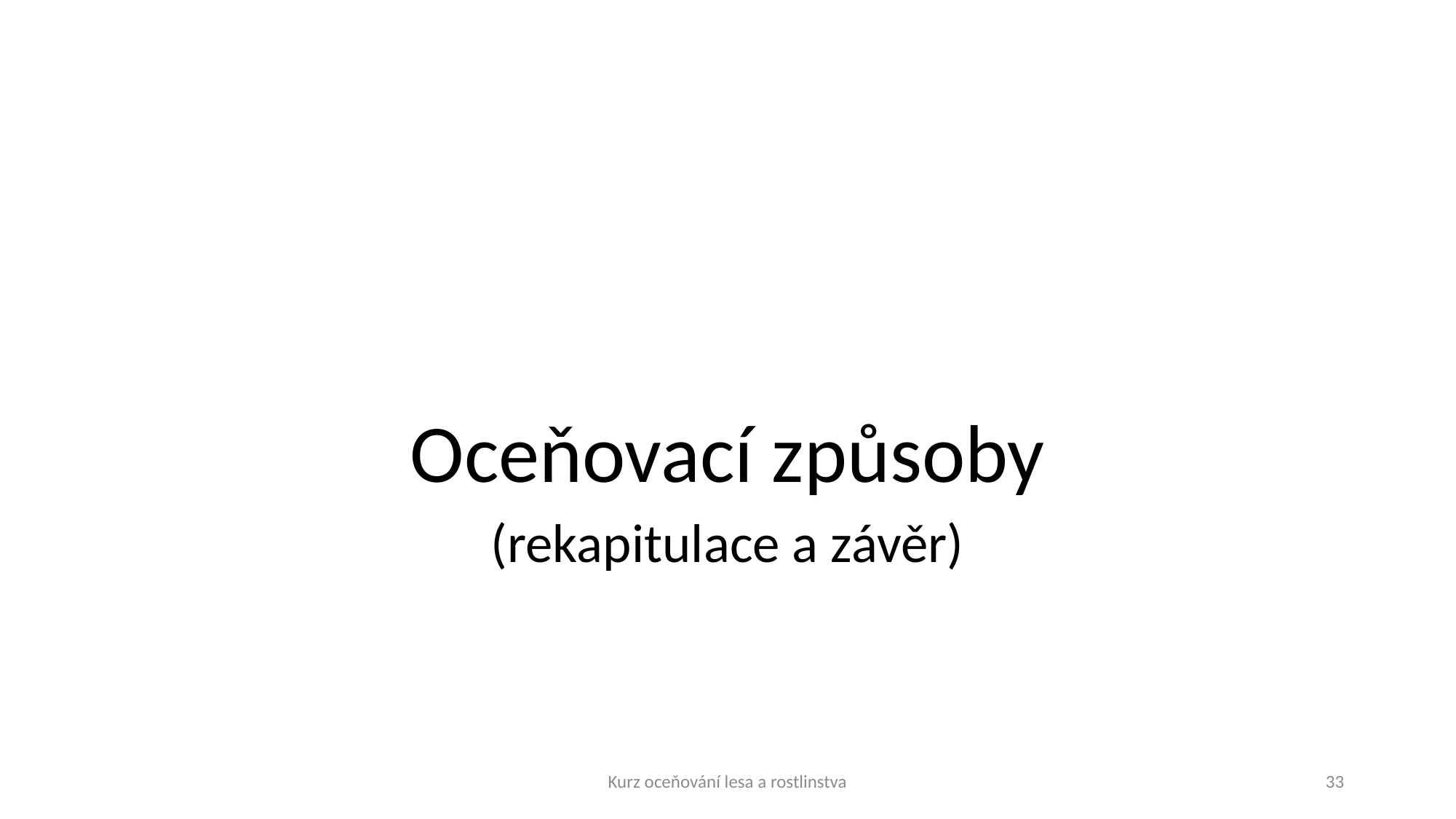

Oceňovací způsoby
(rekapitulace a závěr)
Kurz oceňování lesa a rostlinstva
33